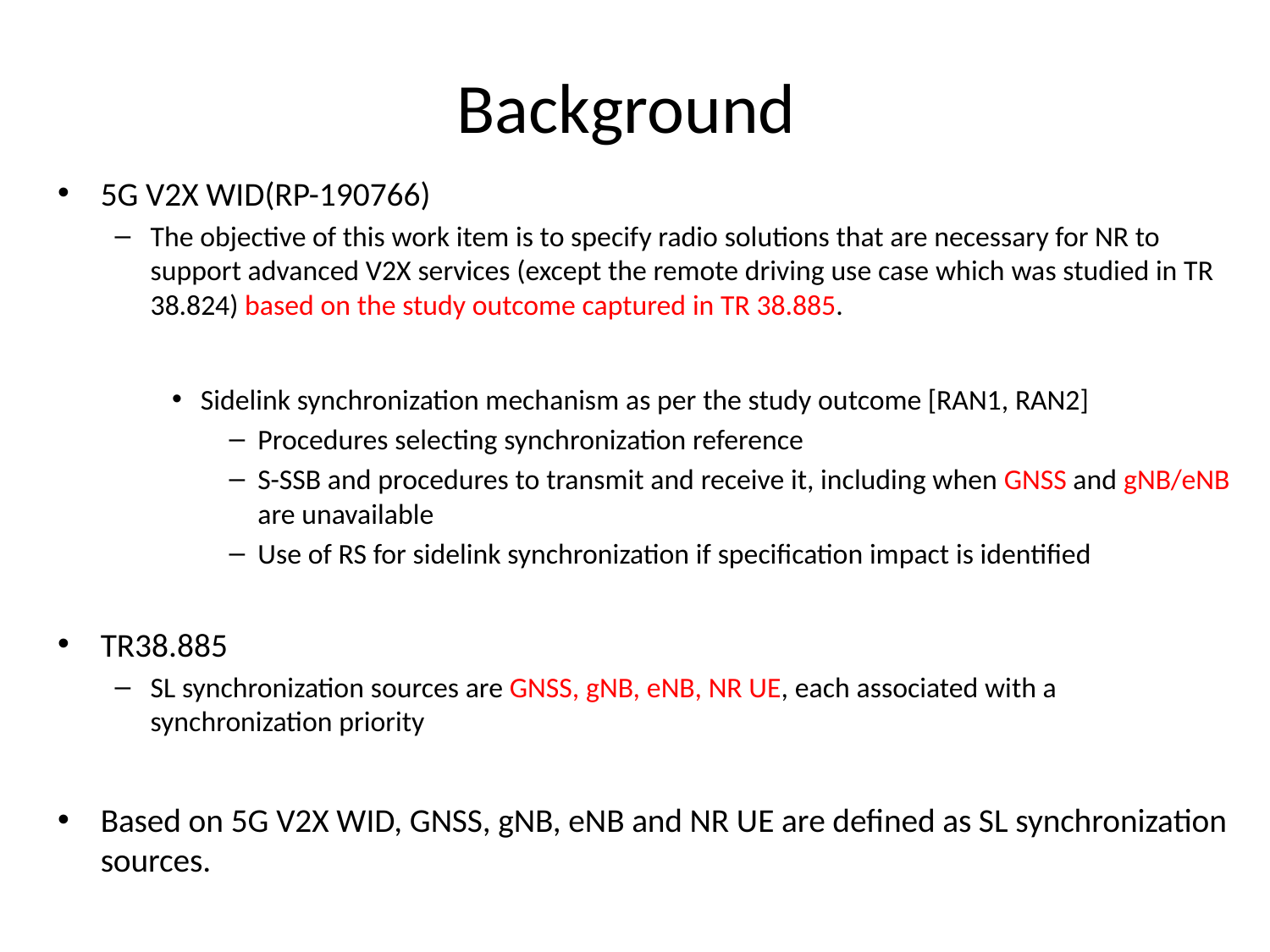

# Background
5G V2X WID(RP-190766)
The objective of this work item is to specify radio solutions that are necessary for NR to support advanced V2X services (except the remote driving use case which was studied in TR 38.824) based on the study outcome captured in TR 38.885.

Sidelink synchronization mechanism as per the study outcome [RAN1, RAN2]
Procedures selecting synchronization reference
S-SSB and procedures to transmit and receive it, including when GNSS and gNB/eNB are unavailable
Use of RS for sidelink synchronization if specification impact is identified

TR38.885
SL synchronization sources are GNSS, gNB, eNB, NR UE, each associated with a synchronization priority

Based on 5G V2X WID, GNSS, gNB, eNB and NR UE are defined as SL synchronization sources.